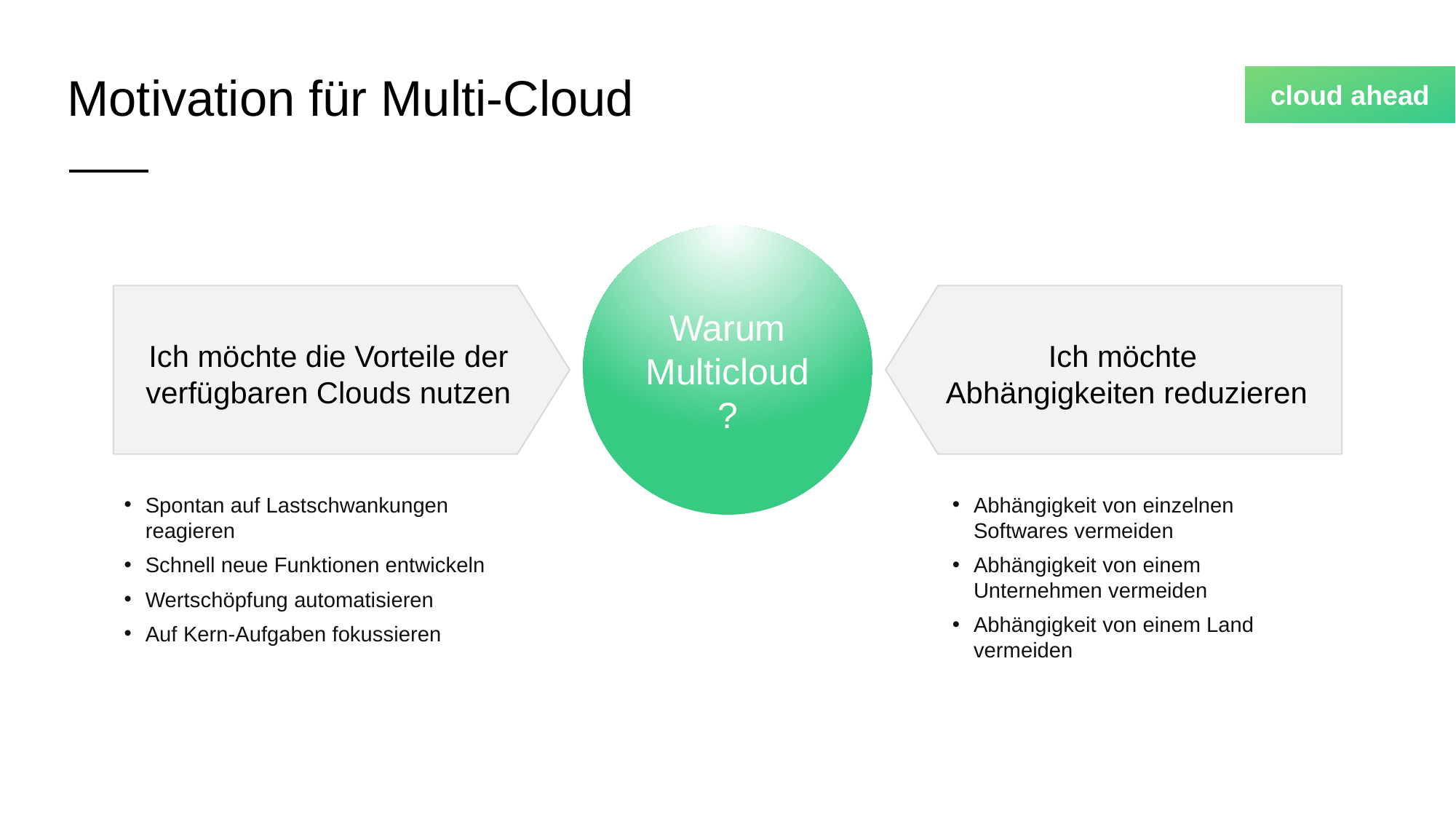

# Motivation für Multi-Cloud
Warum Multicloud?
Ich möchte die Vorteile der verfügbaren Clouds nutzen
Ich möchte
Abhängigkeiten reduzieren
Spontan auf Lastschwankungen reagieren
Schnell neue Funktionen entwickeln
Wertschöpfung automatisieren
Auf Kern-Aufgaben fokussieren
Abhängigkeit von einzelnen Softwares vermeiden
Abhängigkeit von einem Unternehmen vermeiden
Abhängigkeit von einem Land vermeiden